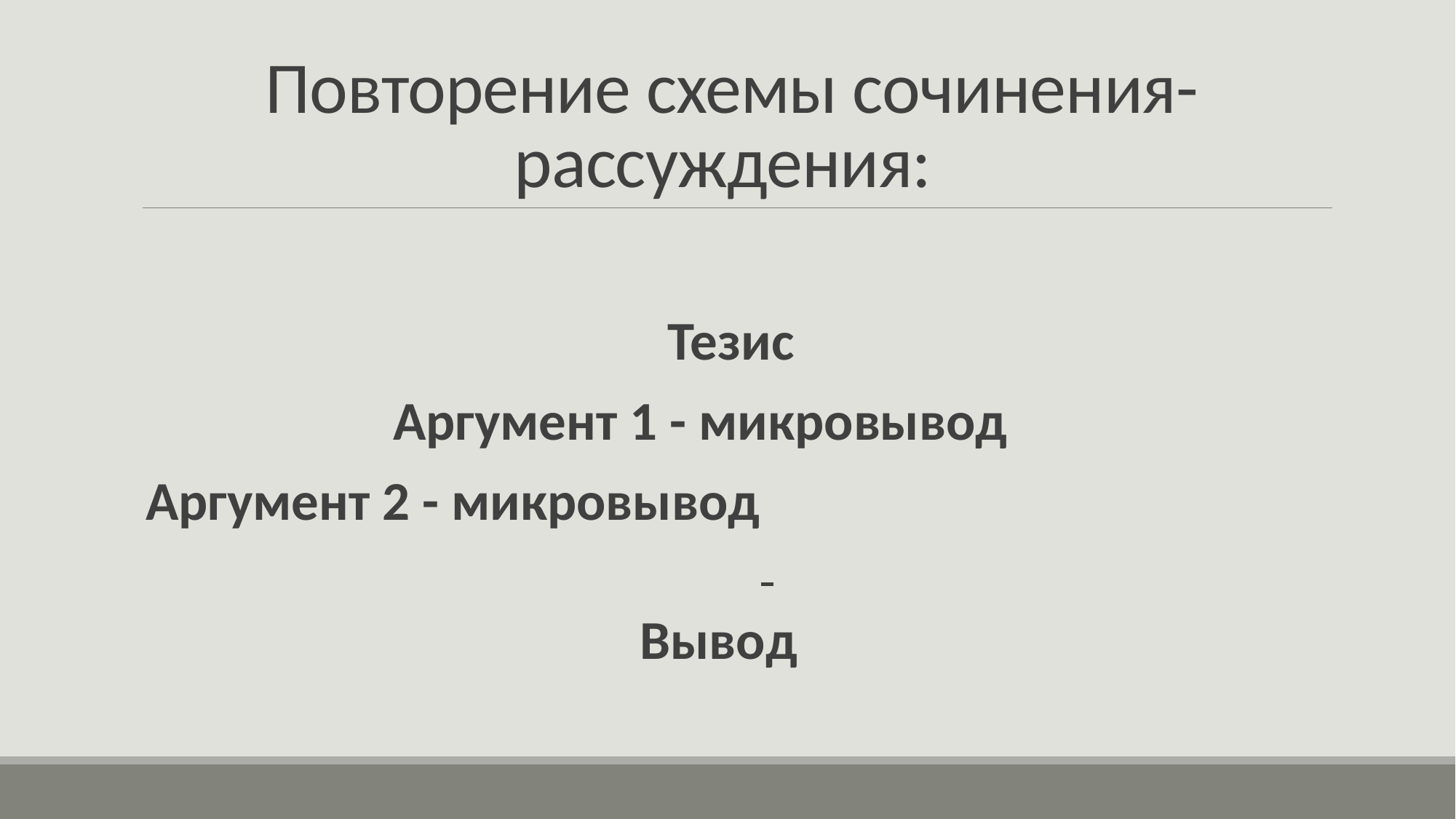

# Повторение схемы сочинения-рассуждения:

Тезис
Аргумент 1 - микровывод
Аргумент 2 - микровывод
Вывод